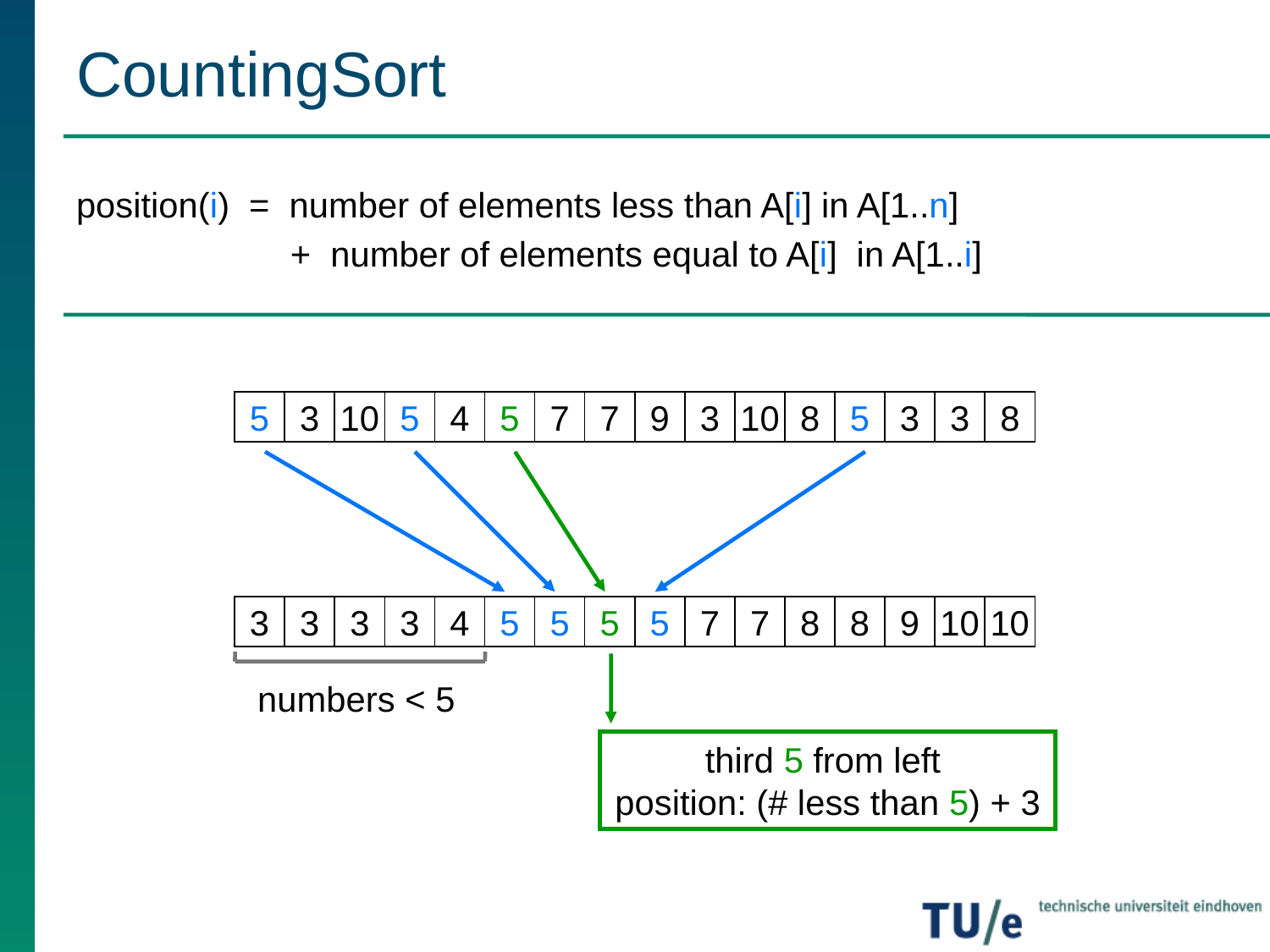

# CountingSort
position(i)  =  number of elements less than A[i] in A[1..n]
                      +  number of elements equal to A[i]  in A[1..i]

5
3
10
5
4
5
7
7
9
3
10
8
5
3
3
8

3
3
3
3
4
5
5
5
5
7
7
8
8
9
10
10

numbers < 5
third 5 from left
position: (# less than 5) + 3